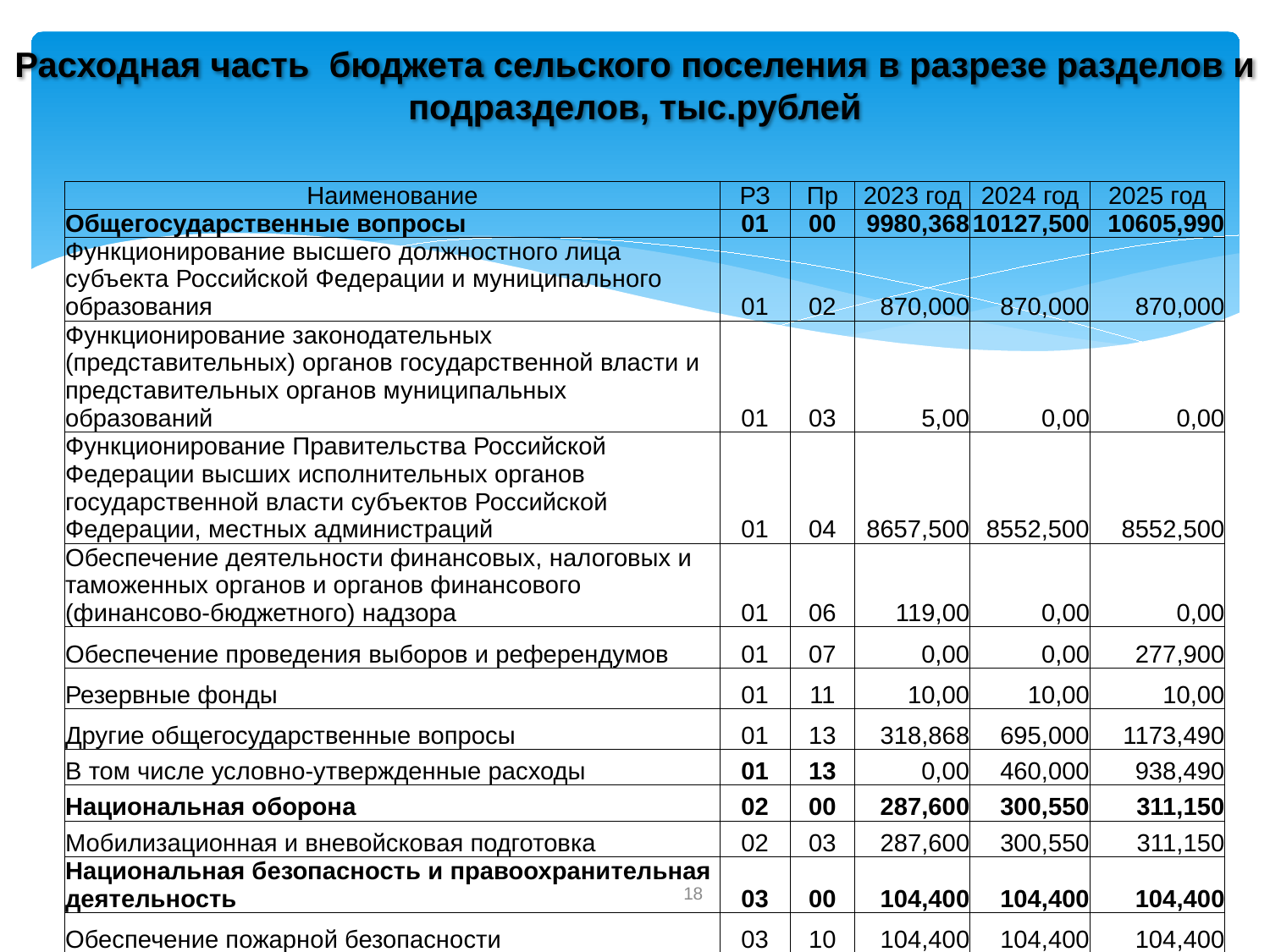

Расходная часть  бюджета сельского поселения в разрезе разделов и подразделов, тыс.рублей
| Наименование | РЗ | Пр | 2023 год | 2024 год | 2025 год |
| --- | --- | --- | --- | --- | --- |
| Общегосударственные вопросы | 01 | 00 | 9980,368 | 10127,500 | 10605,990 |
| Функционирование высшего должностного лица субъекта Российской Федерации и муниципального образования | 01 | 02 | 870,000 | 870,000 | 870,000 |
| Функционирование законодательных (представительных) органов государственной власти и представительных органов муниципальных образований | 01 | 03 | 5,00 | 0,00 | 0,00 |
| Функционирование Правительства Российской Федерации высших исполнительных органов государственной власти субъектов Российской Федерации, местных администраций | 01 | 04 | 8657,500 | 8552,500 | 8552,500 |
| Обеспечение деятельности финансовых, налоговых и таможенных органов и органов финансового (финансово-бюджетного) надзора | 01 | 06 | 119,00 | 0,00 | 0,00 |
| Обеспечение проведения выборов и референдумов | 01 | 07 | 0,00 | 0,00 | 277,900 |
| Резервные фонды | 01 | 11 | 10,00 | 10,00 | 10,00 |
| Другие общегосударственные вопросы | 01 | 13 | 318,868 | 695,000 | 1173,490 |
| В том числе условно-утвержденные расходы | 01 | 13 | 0,00 | 460,000 | 938,490 |
| Национальная оборона | 02 | 00 | 287,600 | 300,550 | 311,150 |
| Мобилизационная и вневойсковая подготовка | 02 | 03 | 287,600 | 300,550 | 311,150 |
| Национальная безопасность и правоохранительная деятельность | 03 | 00 | 104,400 | 104,400 | 104,400 |
| Обеспечение пожарной безопасности | 03 | 10 | 104,400 | 104,400 | 104,400 |
| Национальная экономика | 04 | 00 | 3217,500 | 3071,600 | 3266,600 |
| Дорожное хозяйство (дорожные фонды) | 04 | 09 | 3217,500 | 3071,600 | 3266,600 |
18